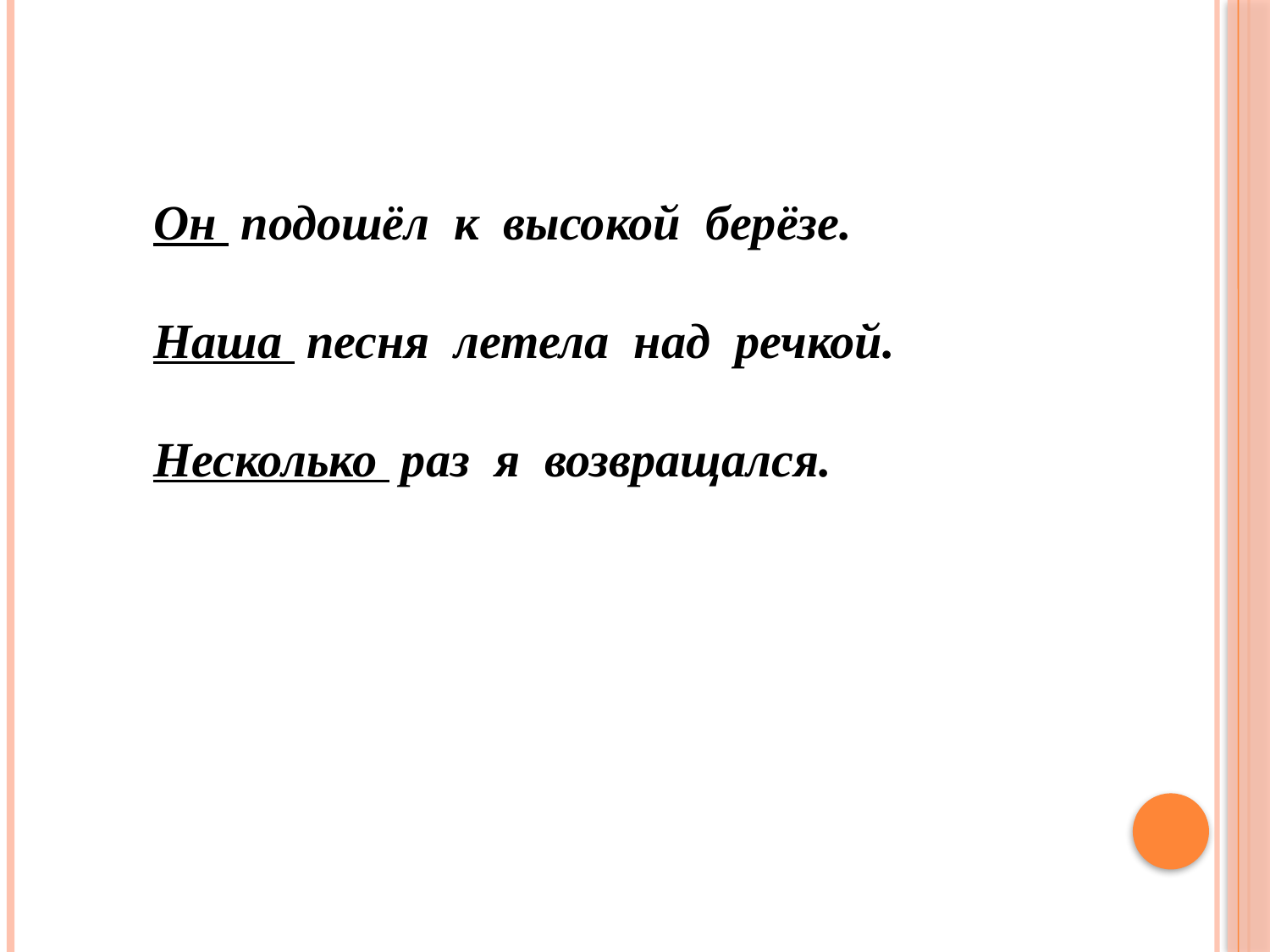

Он  подошёл  к  высокой  берёзе.

       Наша  песня  летела  над  речкой.

       Несколько  раз  я  возвращался.